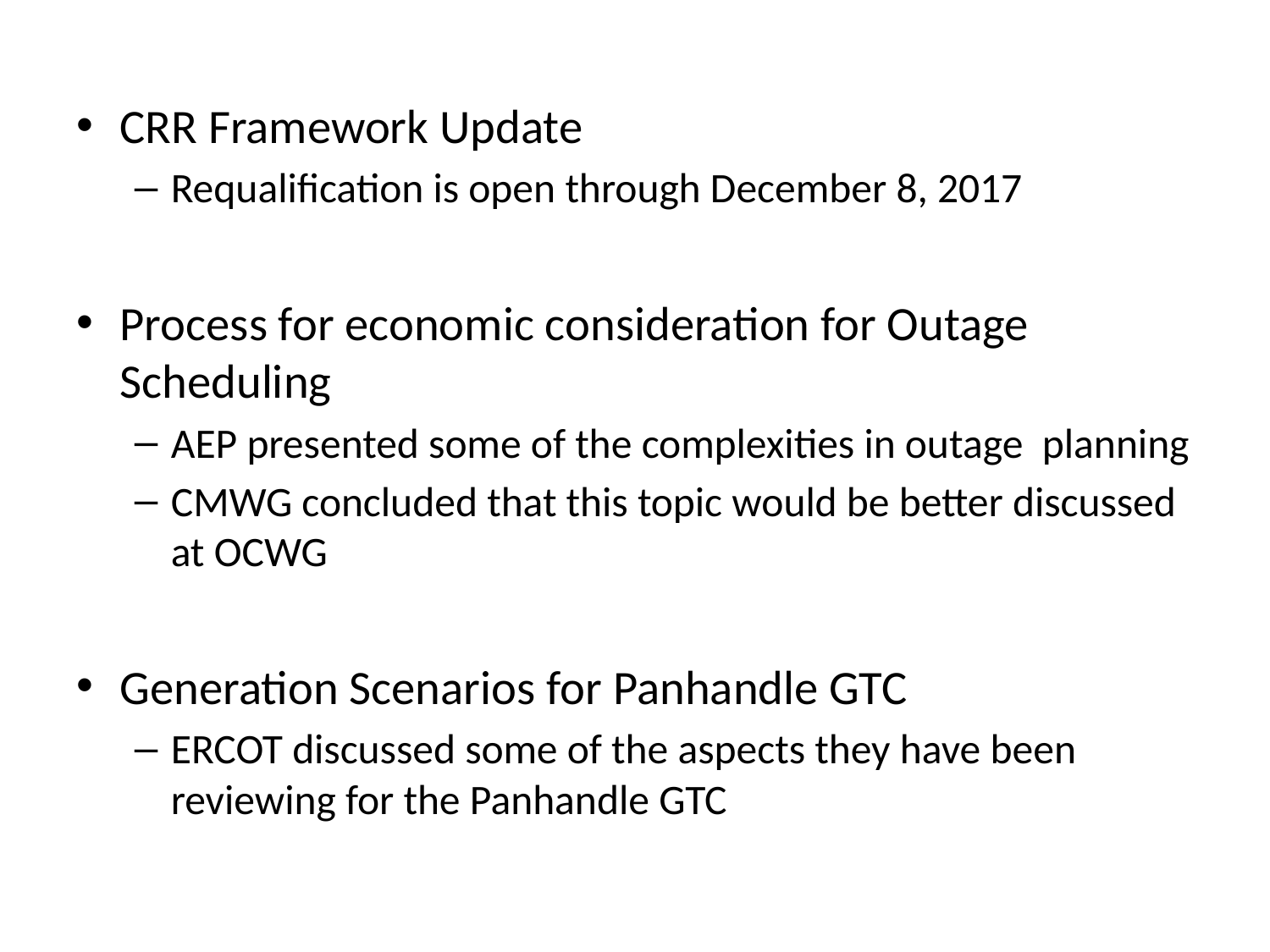

CRR Framework Update
Requalification is open through December 8, 2017

Process for economic consideration for Outage Scheduling
AEP presented some of the complexities in outage  planning
CMWG concluded that this topic would be better discussed at OCWG

Generation Scenarios for Panhandle GTC
ERCOT discussed some of the aspects they have been reviewing for the Panhandle GTC